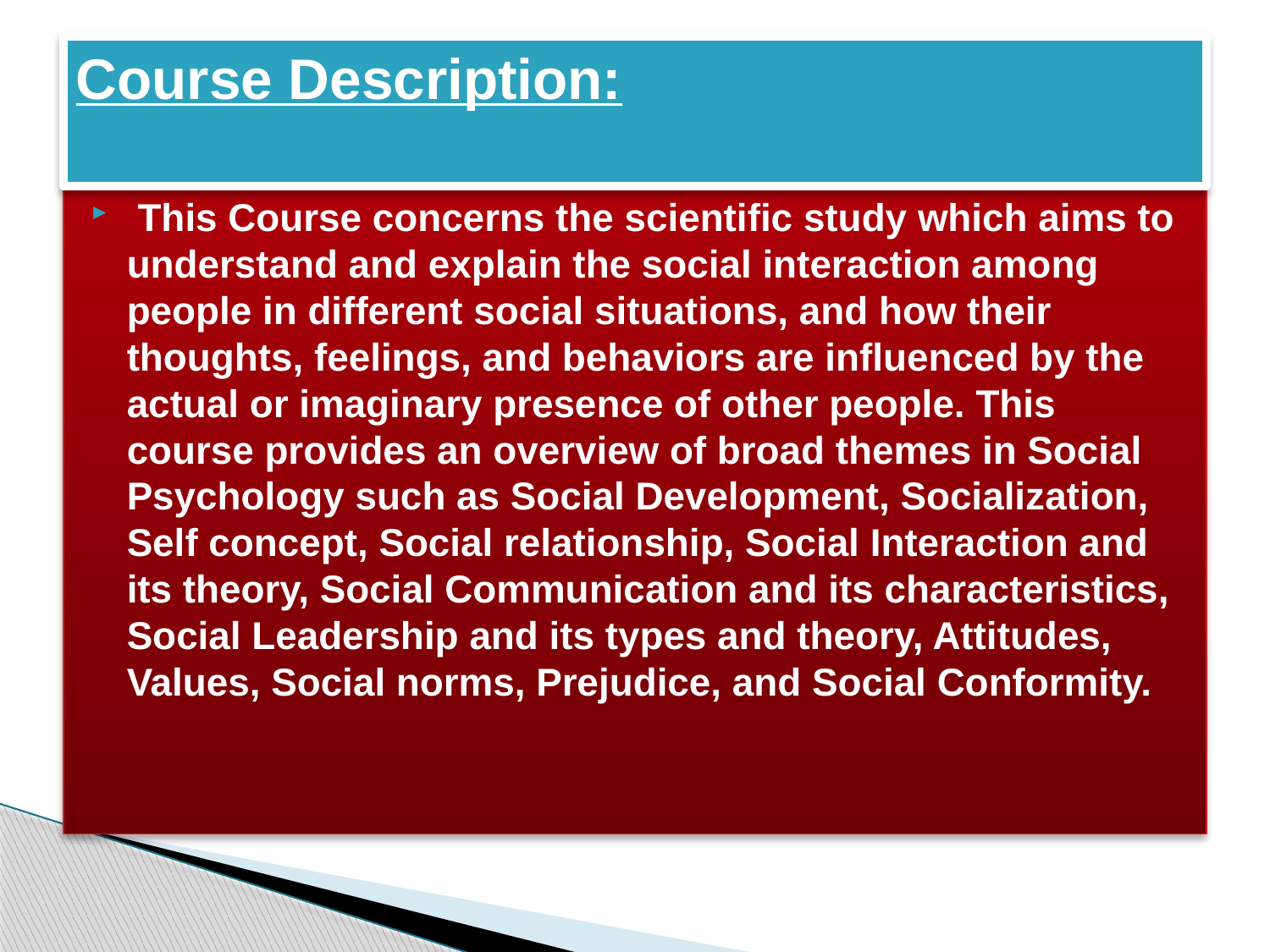

# Course Description:
 This Course concerns the scientific study which aims to understand and explain the social interaction among people in different social situations, and how their thoughts, feelings, and behaviors are influenced by the actual or imaginary presence of other people. This course provides an overview of broad themes in Social Psychology such as Social Development, Socialization, Self concept, Social relationship, Social Interaction and its theory, Social Communication and its characteristics, Social Leadership and its types and theory, Attitudes, Values, Social norms, Prejudice, and Social Conformity.